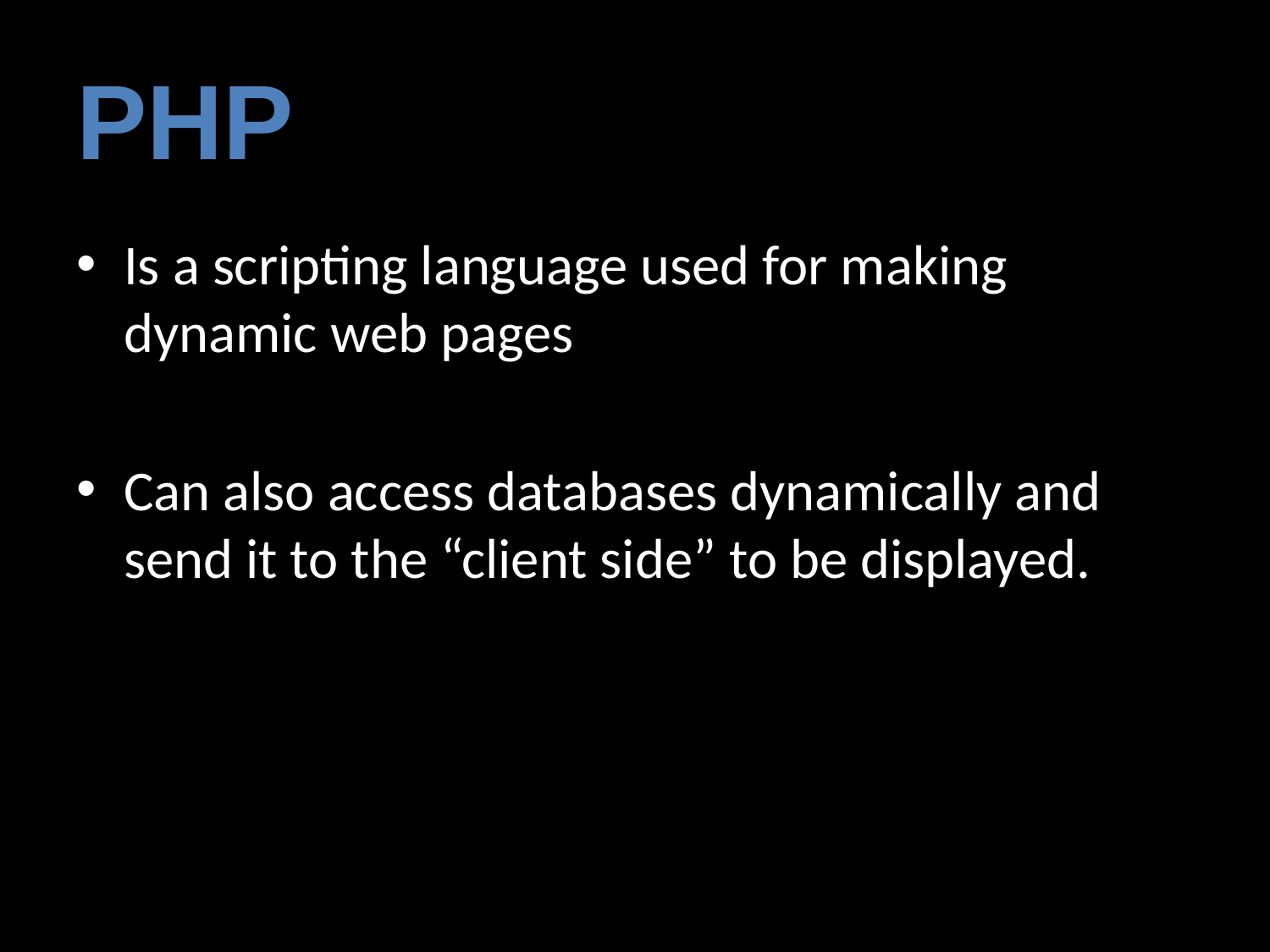

# PHP
Is a scripting language used for making dynamic web pages

Can also access databases dynamically and send it to the “client side” to be displayed.